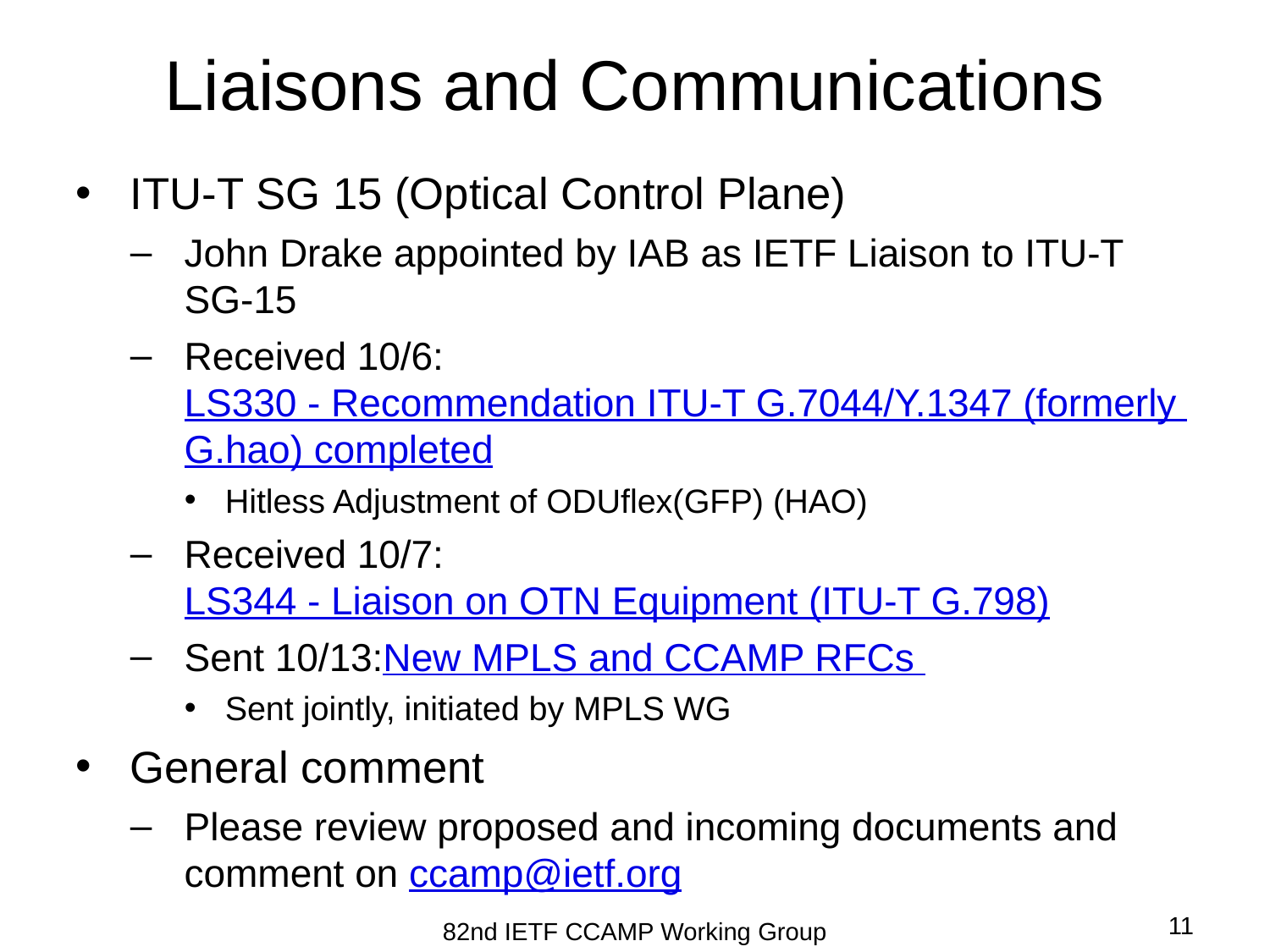

# Liaisons and Communications
ITU-T SG 15 (Optical Control Plane)
John Drake appointed by IAB as IETF Liaison to ITU-T SG-15
Received 10/6:LS330 - Recommendation ITU-T G.7044/Y.1347 (formerly G.hao) completed
Hitless Adjustment of ODUflex(GFP) (HAO)
Received 10/7:LS344 - Liaison on OTN Equipment (ITU-T G.798)
Sent 10/13:New MPLS and CCAMP RFCs
Sent jointly, initiated by MPLS WG
General comment
Please review proposed and incoming documents and comment on ccamp@ietf.org

82nd IETF CCAMP Working Group
11